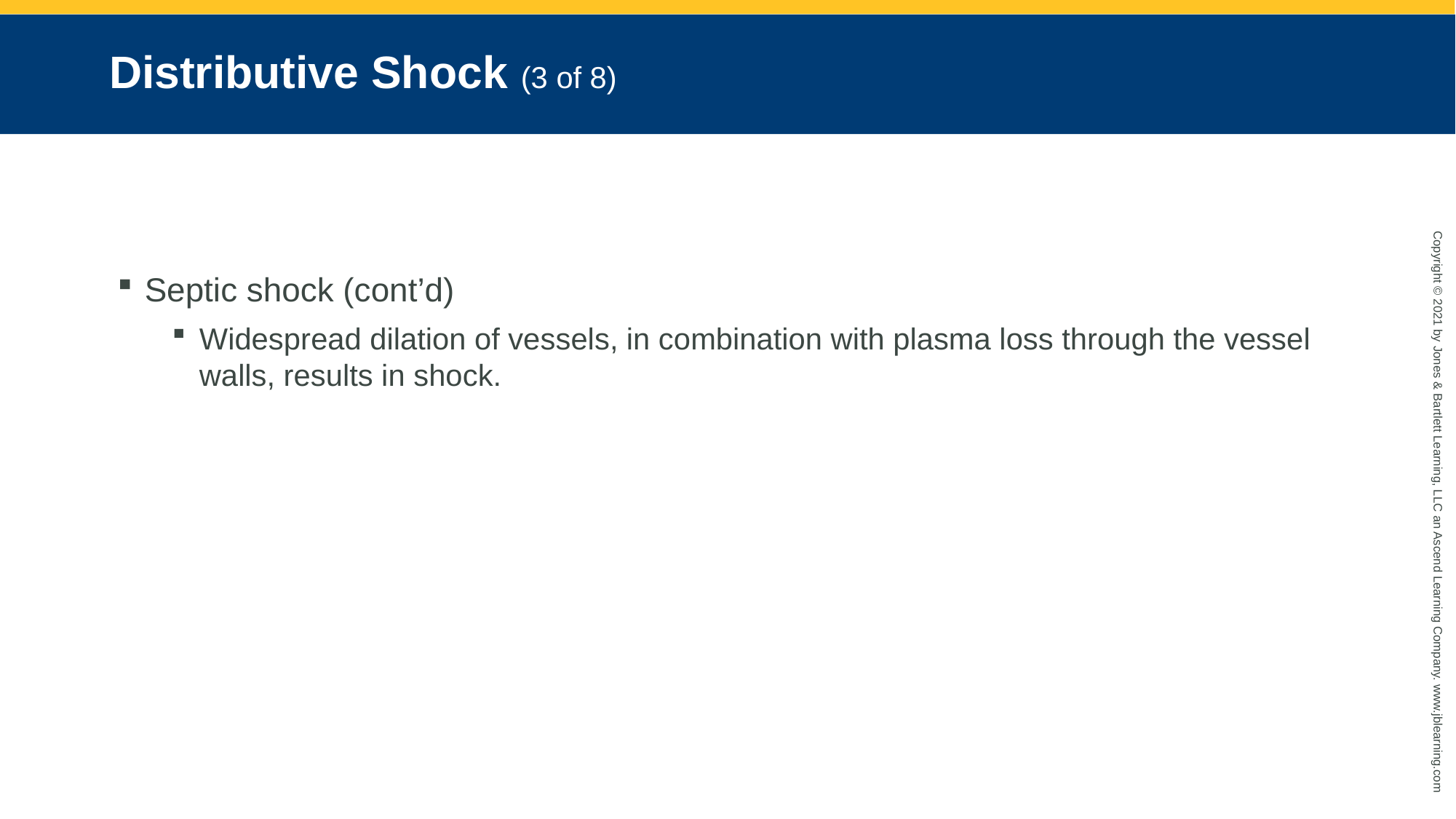

# Distributive Shock (3 of 8)
Septic shock (cont’d)
Widespread dilation of vessels, in combination with plasma loss through the vessel walls, results in shock.